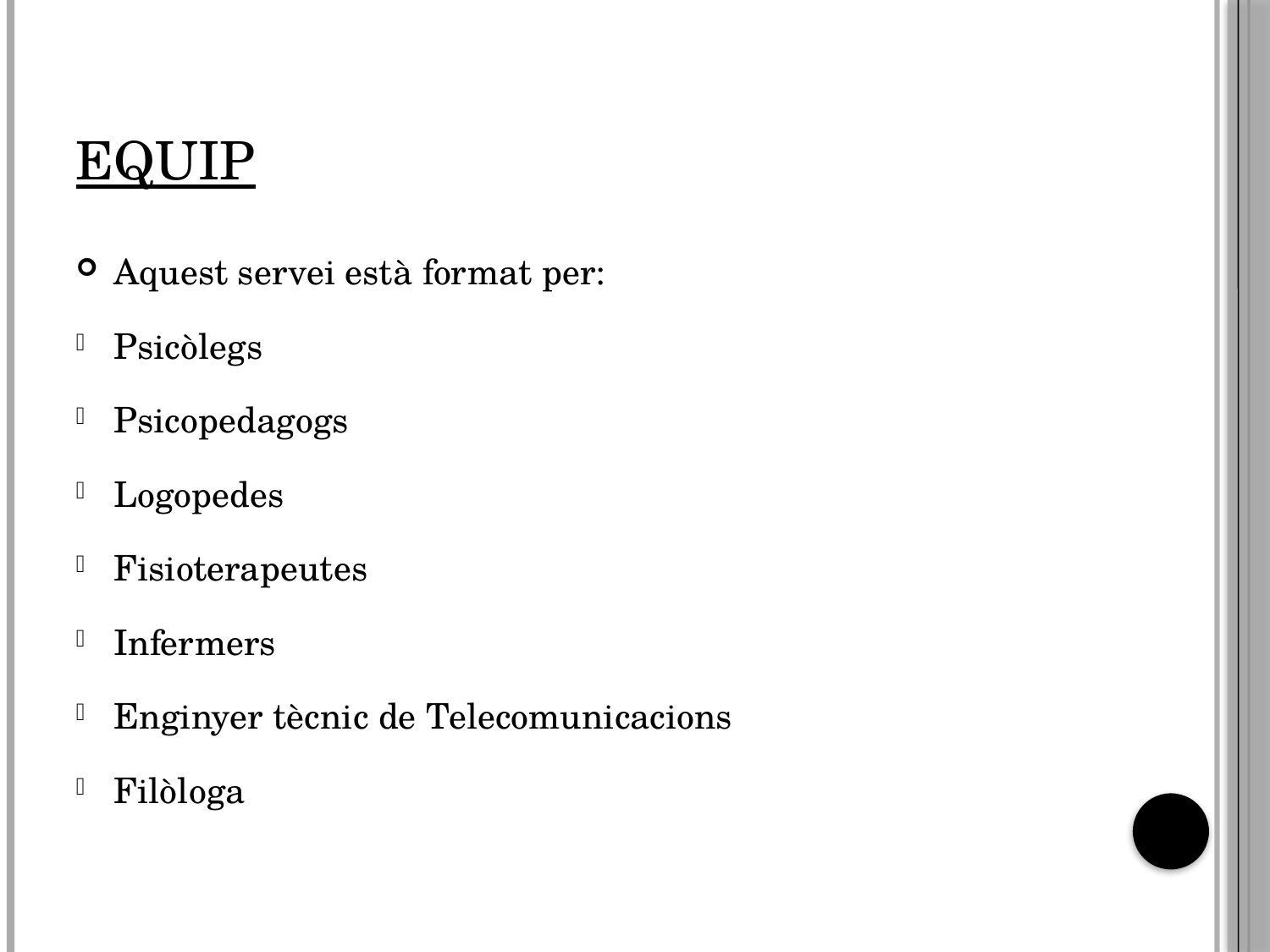

# equip
Aquest servei està format per:
Psicòlegs
Psicopedagogs
Logopedes
Fisioterapeutes
Infermers
Enginyer tècnic de Telecomunicacions
Filòloga